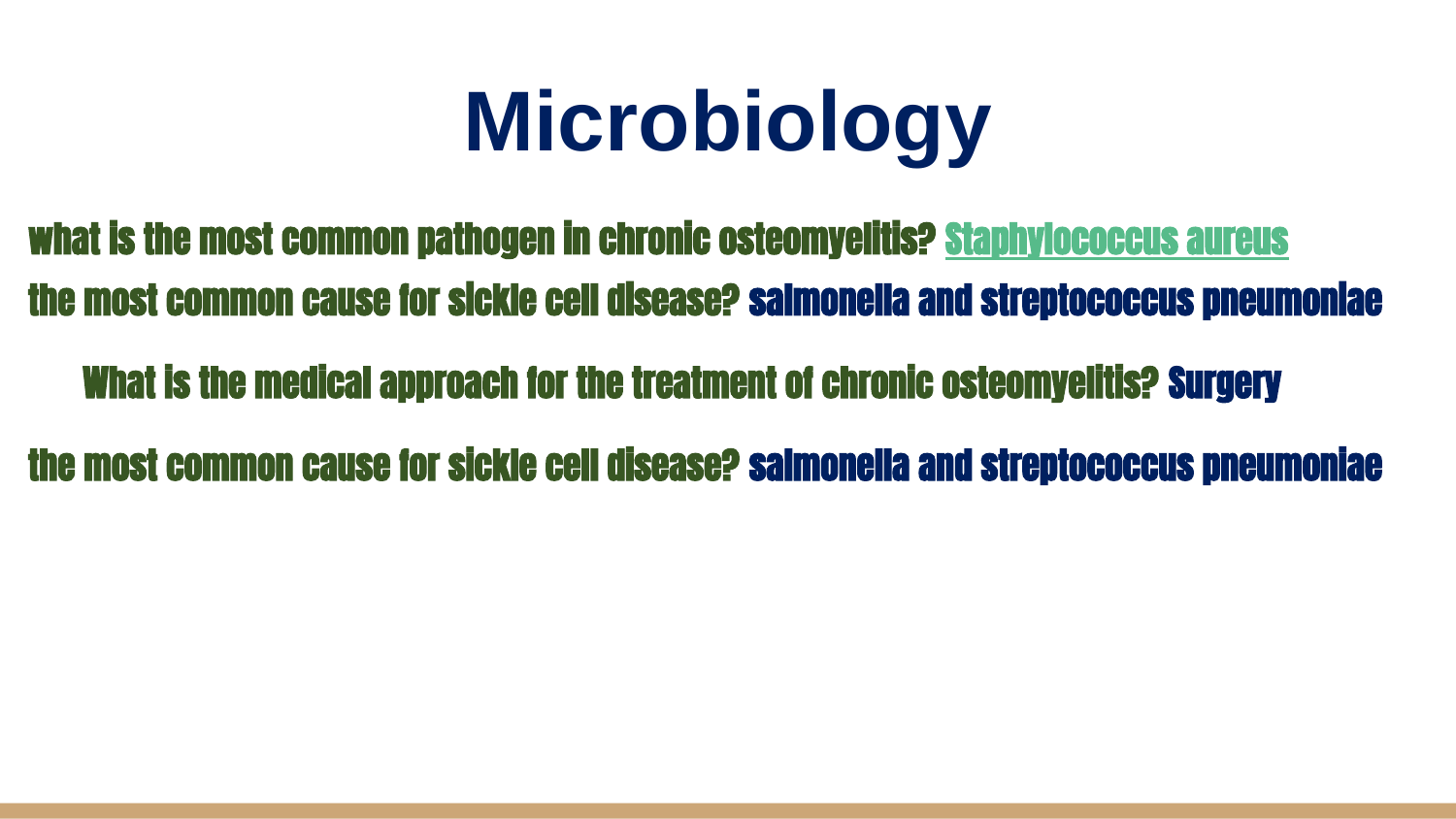

# Microbiology
what is the most common pathogen in chronic osteomyelitis? Staphylococcus aureus
the most common cause for sickle cell disease? salmonella and streptococcus pneumoniae
What is the medical approach for the treatment of chronic osteomyelitis? Surgery
the most common cause for sickle cell disease? salmonella and streptococcus pneumoniae